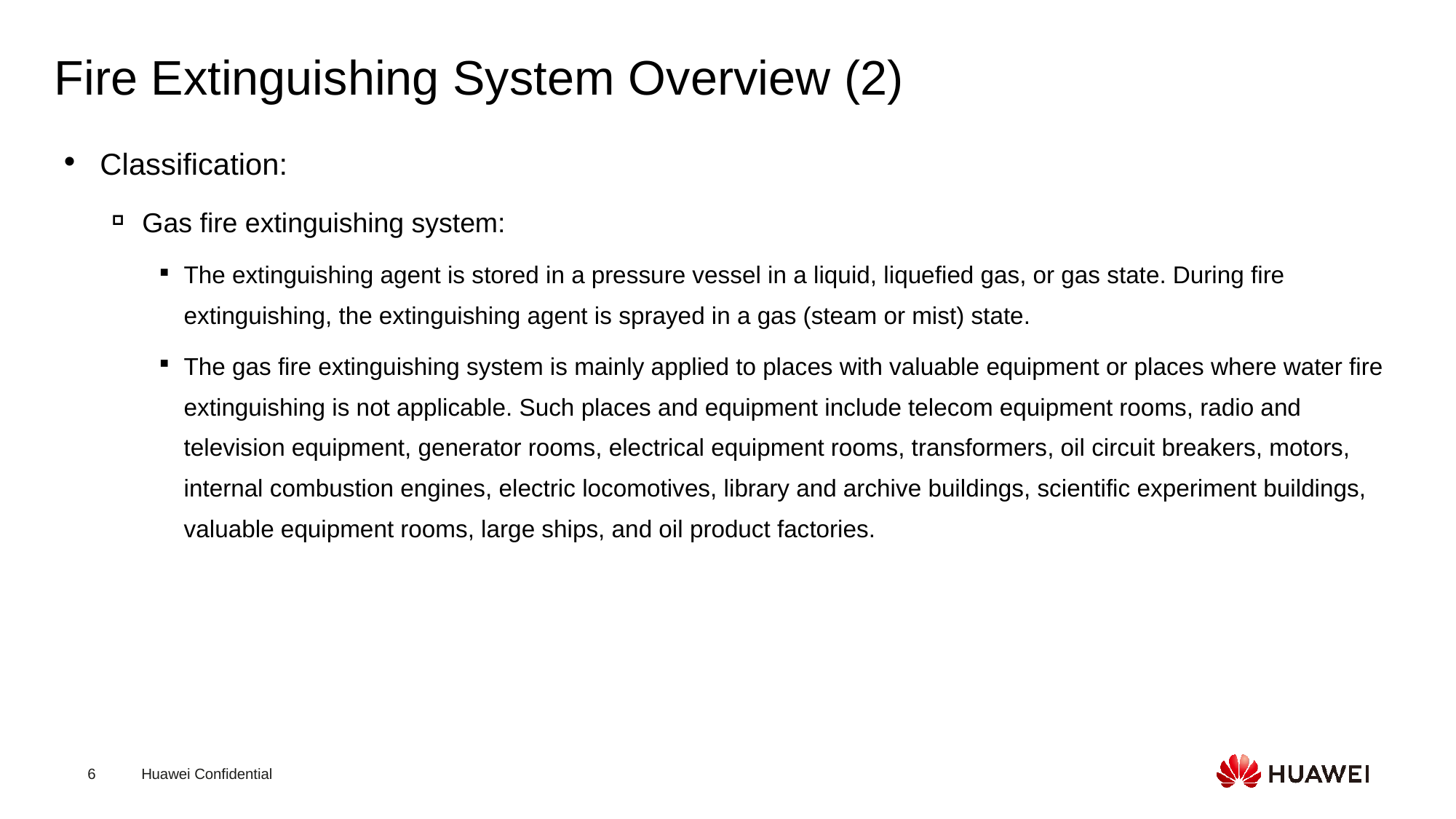

# Fire Extinguishing System Overview (2)
Classification:
Gas fire extinguishing system:
The extinguishing agent is stored in a pressure vessel in a liquid, liquefied gas, or gas state. During fire extinguishing, the extinguishing agent is sprayed in a gas (steam or mist) state.
The gas fire extinguishing system is mainly applied to places with valuable equipment or places where water fire extinguishing is not applicable. Such places and equipment include telecom equipment rooms, radio and television equipment, generator rooms, electrical equipment rooms, transformers, oil circuit breakers, motors, internal combustion engines, electric locomotives, library and archive buildings, scientific experiment buildings, valuable equipment rooms, large ships, and oil product factories.